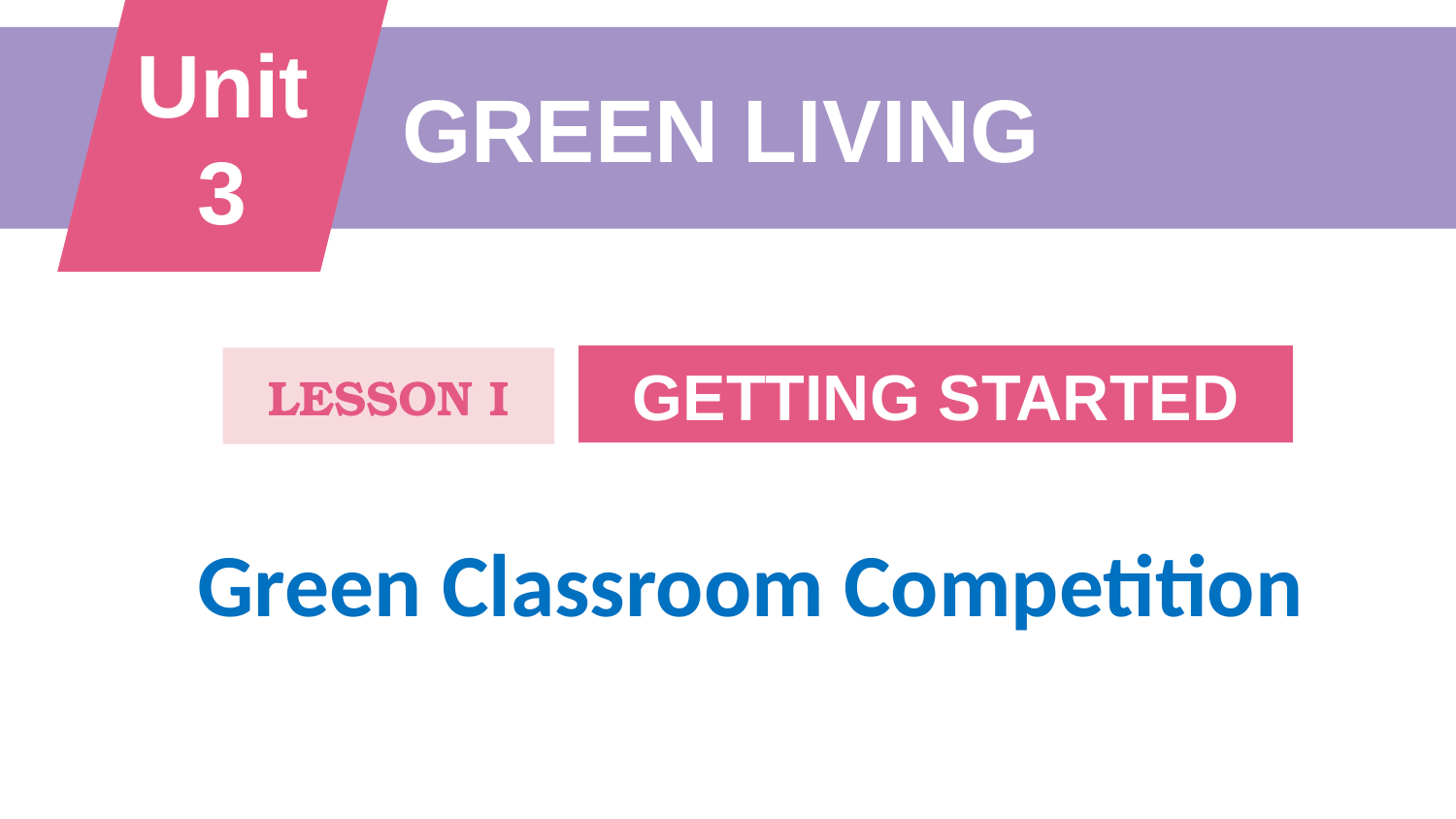

Unit 3

GREEN LIVING
GETTING STARTED
LESSON I
Green Classroom Competition